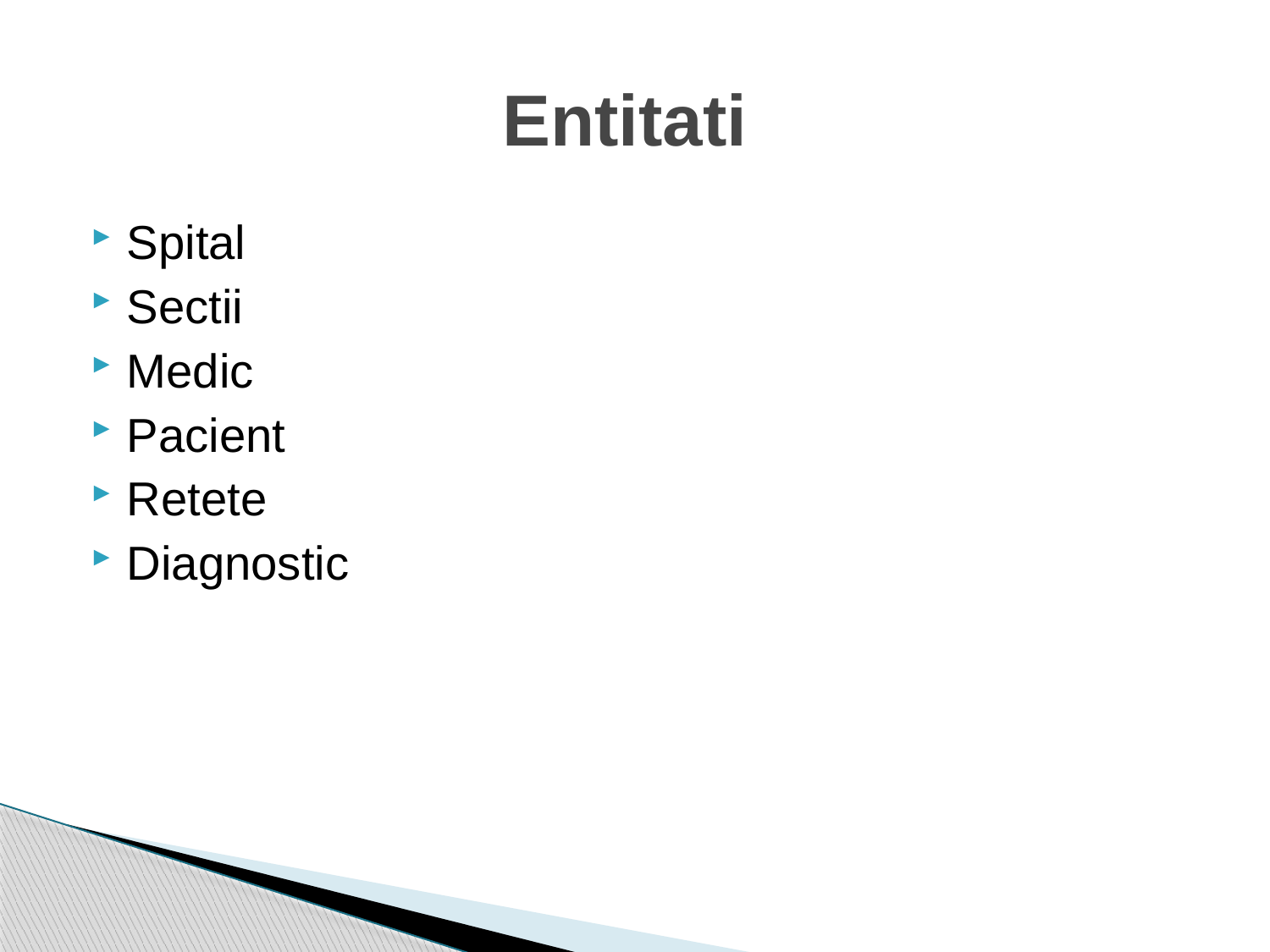

# Entitati
Spital
Sectii
Medic
Pacient
Retete
Diagnostic